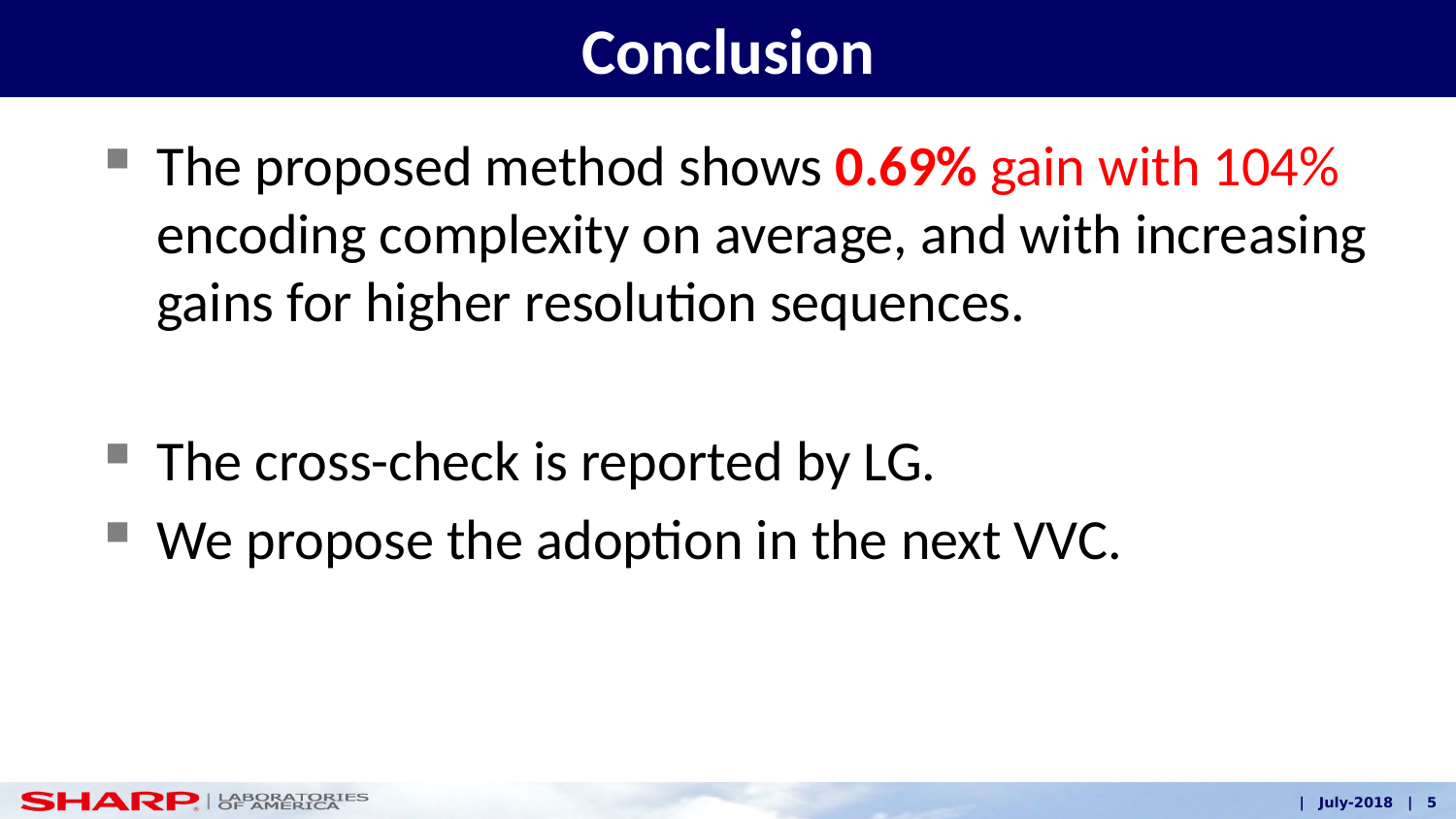

5
# Conclusion
The proposed method shows 0.69% gain with 104% encoding complexity on average, and with increasing gains for higher resolution sequences.

The cross-check is reported by LG.
We propose the adoption in the next VVC.